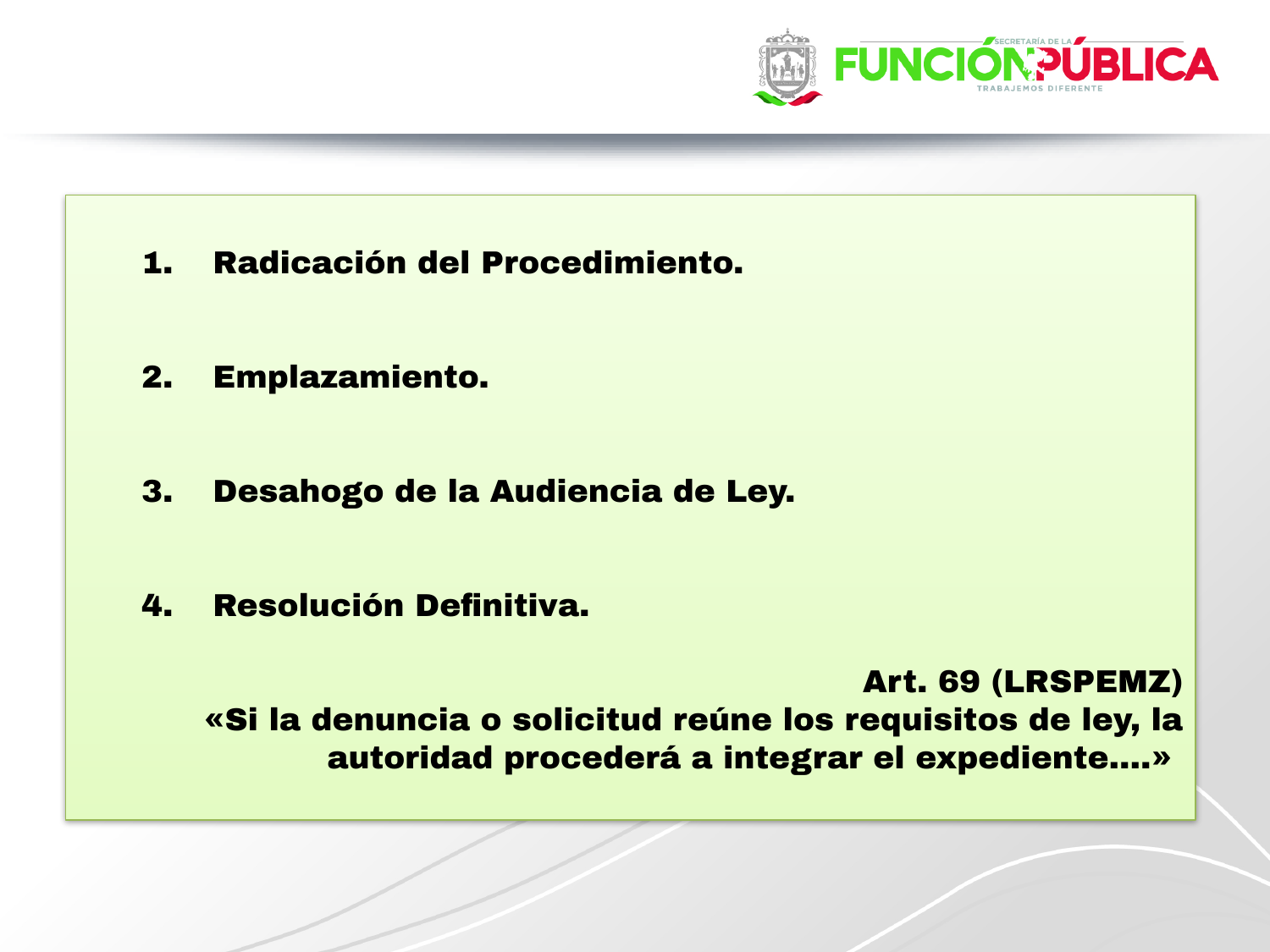

Radicación del Procedimiento.

Emplazamiento.

Desahogo de la Audiencia de Ley.

Resolución Definitiva.

Art. 69 (LRSPEMZ)
«Si la denuncia o solicitud reúne los requisitos de ley, la autoridad procederá a integrar el expediente….»